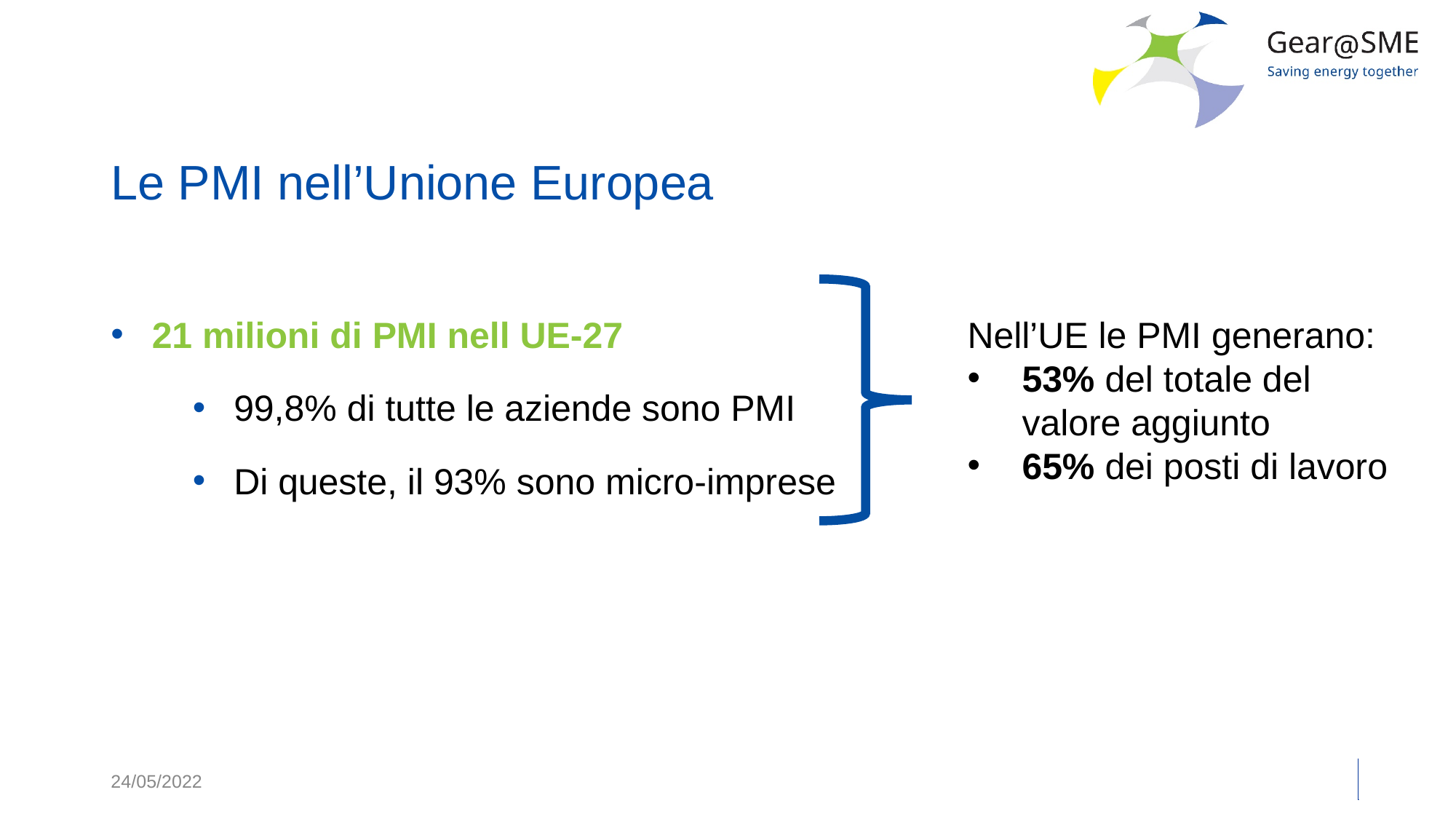

# Le PMI nell’Unione Europea

21 milioni di PMI nell UE-27
99,8% di tutte le aziende sono PMI
Di queste, il 93% sono micro-imprese

Nell’UE le PMI generano:
53% del totale del valore aggiunto
65% dei posti di lavoro

24/05/2022